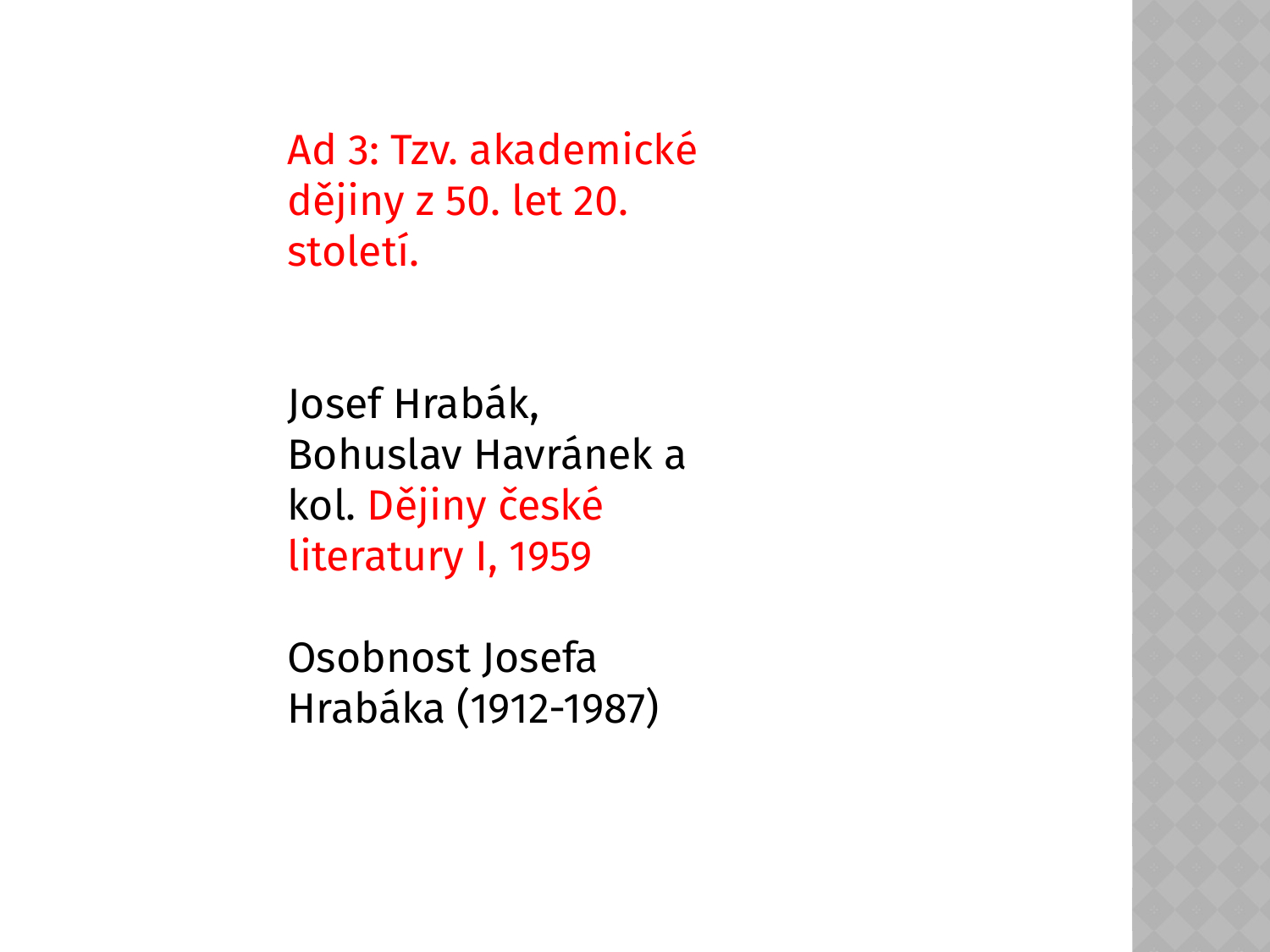

Ad 3: Tzv. akademické dějiny z 50. let 20. století.

Josef Hrabák, Bohuslav Havránek a kol. Dějiny české literatury I, 1959

Osobnost Josefa Hrabáka (1912-1987)